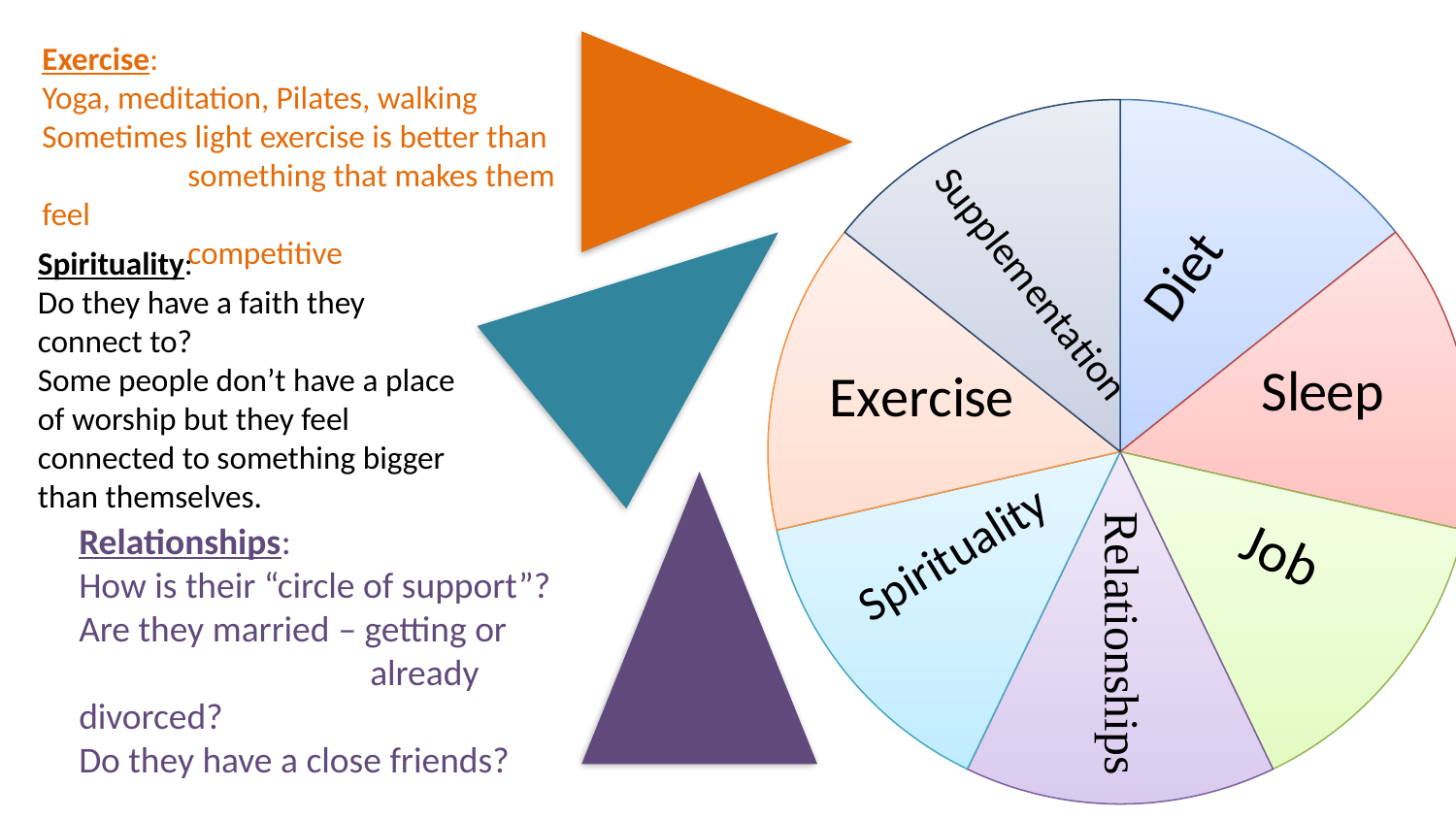

Exercise:
Yoga, meditation, Pilates, walking
Sometimes light exercise is better than
	something that makes them feel
	competitive

### Chart

| Category | Column1 |
|---|---|
| Diet | 0.13 |
| Sleep | 0.13 |
| Job | 0.13 |
| Relationships | 0.13 |
| Spirituality | 0.13 |
| Exercise | 0.13 |
| Supplementation | 0.13 |
Spirituality:
Do they have a faith they connect to?
Some people don’t have a place of worship but they feel connected to something bigger than themselves.

Relationships:
How is their “circle of support”?
Are they married – getting or 	      		already divorced?
Do they have a close friends?